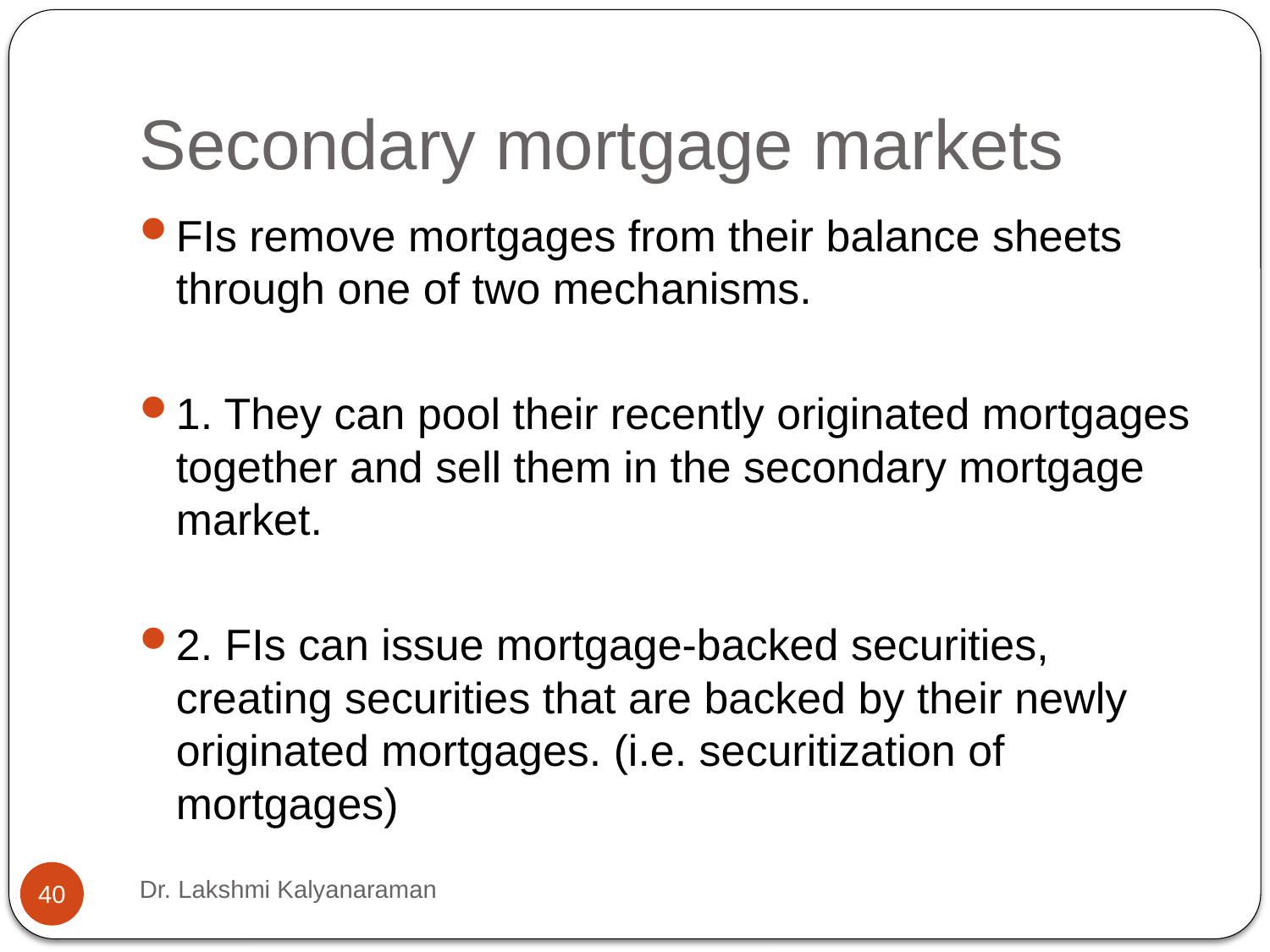

# Secondary mortgage markets
FIs remove mortgages from their balance sheets through one of two mechanisms.

1. They can pool their recently originated mortgages together and sell them in the secondary mortgage market.

2. FIs can issue mortgage-backed securities, creating securities that are backed by their newly originated mortgages. (i.e. securitization of mortgages)
Dr. Lakshmi Kalyanaraman
40